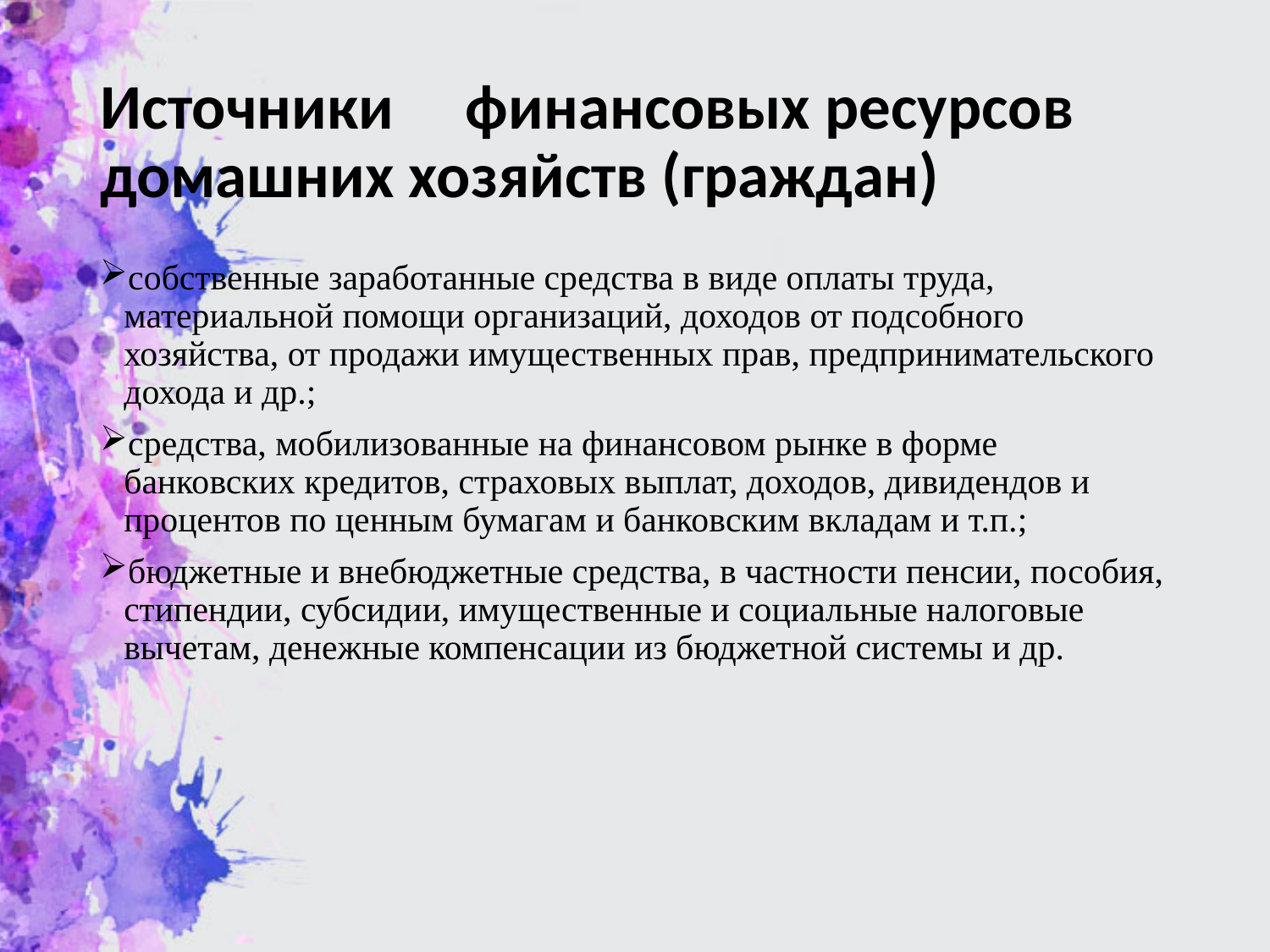

# Источники     финансовых ресурсов домашних хозяйств (граждан)
собственные заработанные средства в виде оплаты труда, материальной помощи организаций, доходов от подсобного хозяйства, от продажи имущественных прав, предпринимательского дохода и др.;
средства, мобилизованные на финансовом рынке в форме банковских кредитов, страховых выплат, доходов, дивидендов и процентов по ценным бумагам и банковским вкладам и т.п.;
бюджетные и внебюджетные средства, в частности пенсии, пособия, стипендии, субсидии, имущественные и социальные налоговые вычетам, денежные компенсации из бюджетной системы и др.